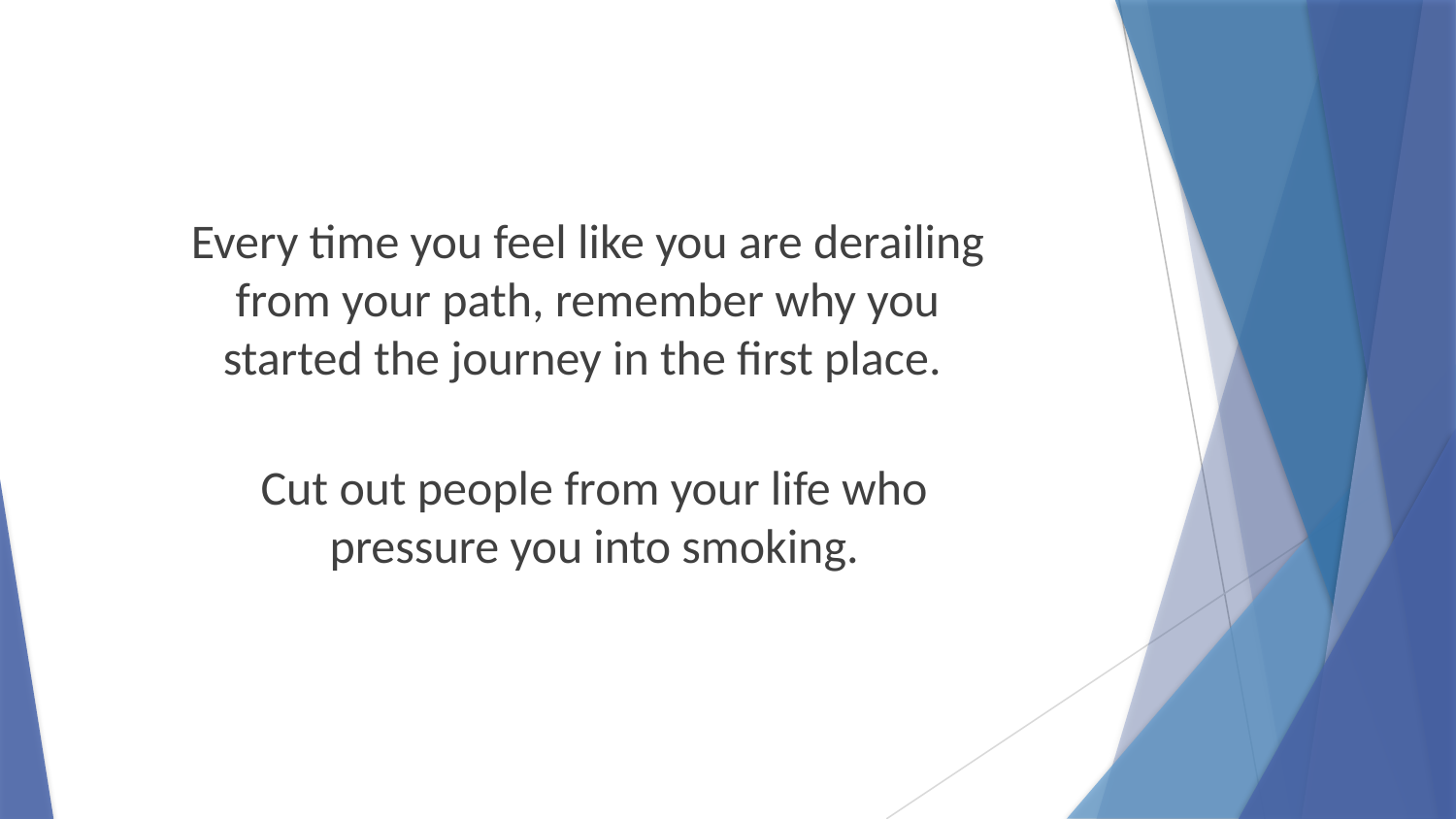

Every time you feel like you are derailing
from your path, remember why you
started the journey in the first place.
Cut out people from your life who
pressure you into smoking.